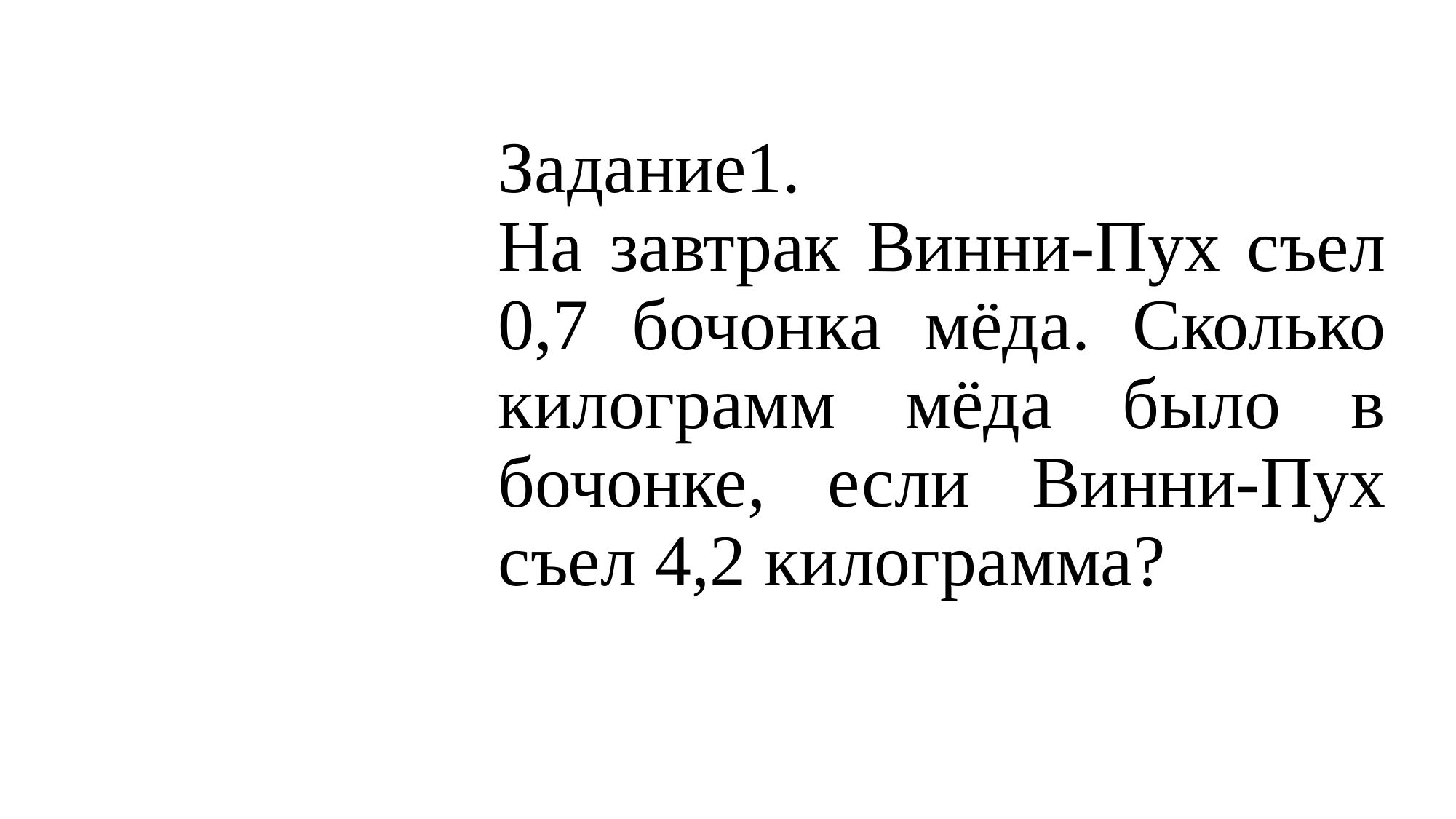

# Задание1. На завтрак Винни-Пух съел 0,7 бочонка мёда. Сколько килограмм мёда было в бочонке, если Винни-Пух съел 4,2 килограмма?